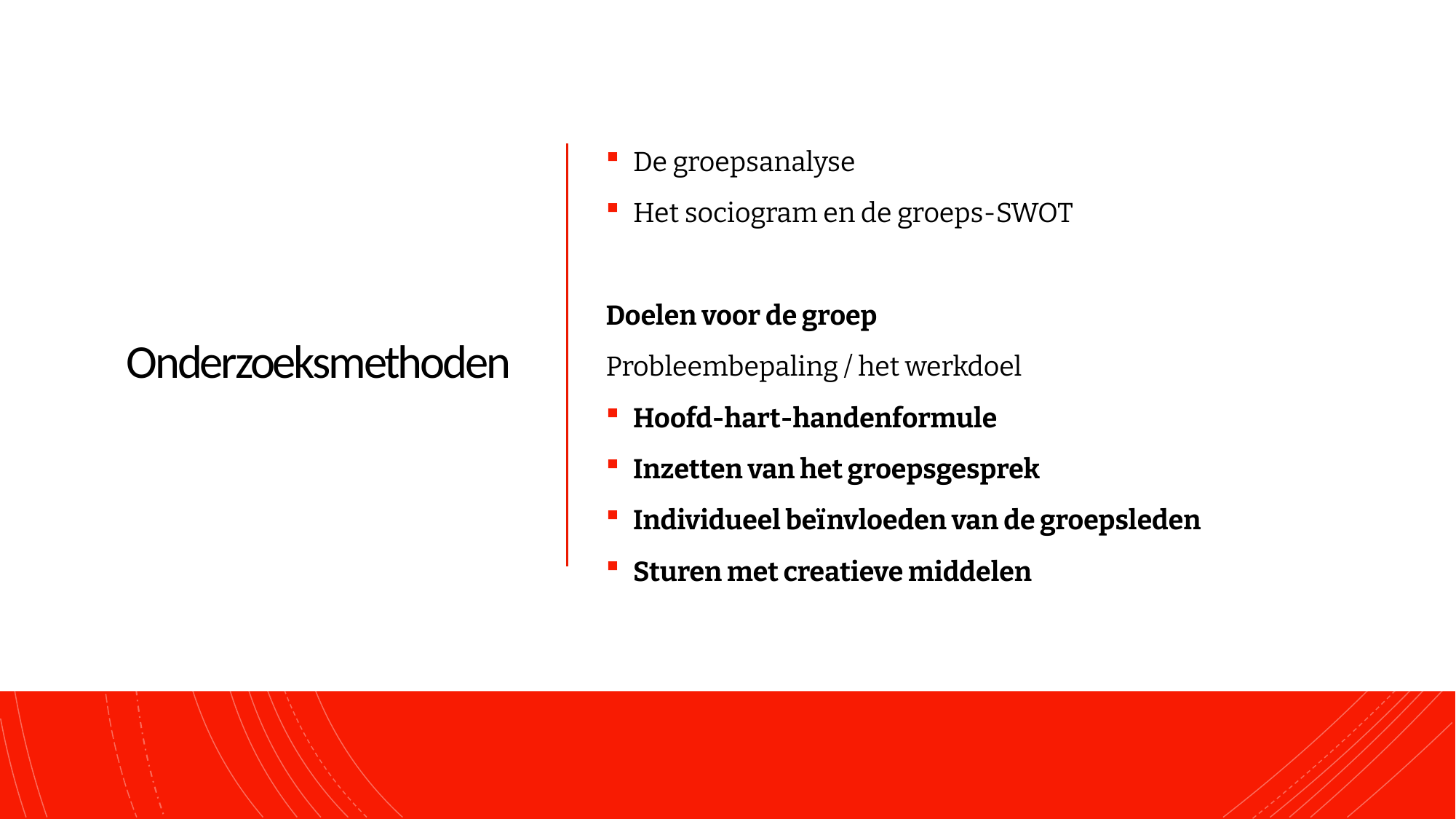

# Onderzoeksmethoden
De groepsanalyse
Het sociogram en de groeps-SWOT

Doelen voor de groep
Probleembepaling / het werkdoel
Hoofd-hart-handenformule
Inzetten van het groepsgesprek
Individueel beïnvloeden van de groepsleden
Sturen met creatieve middelen